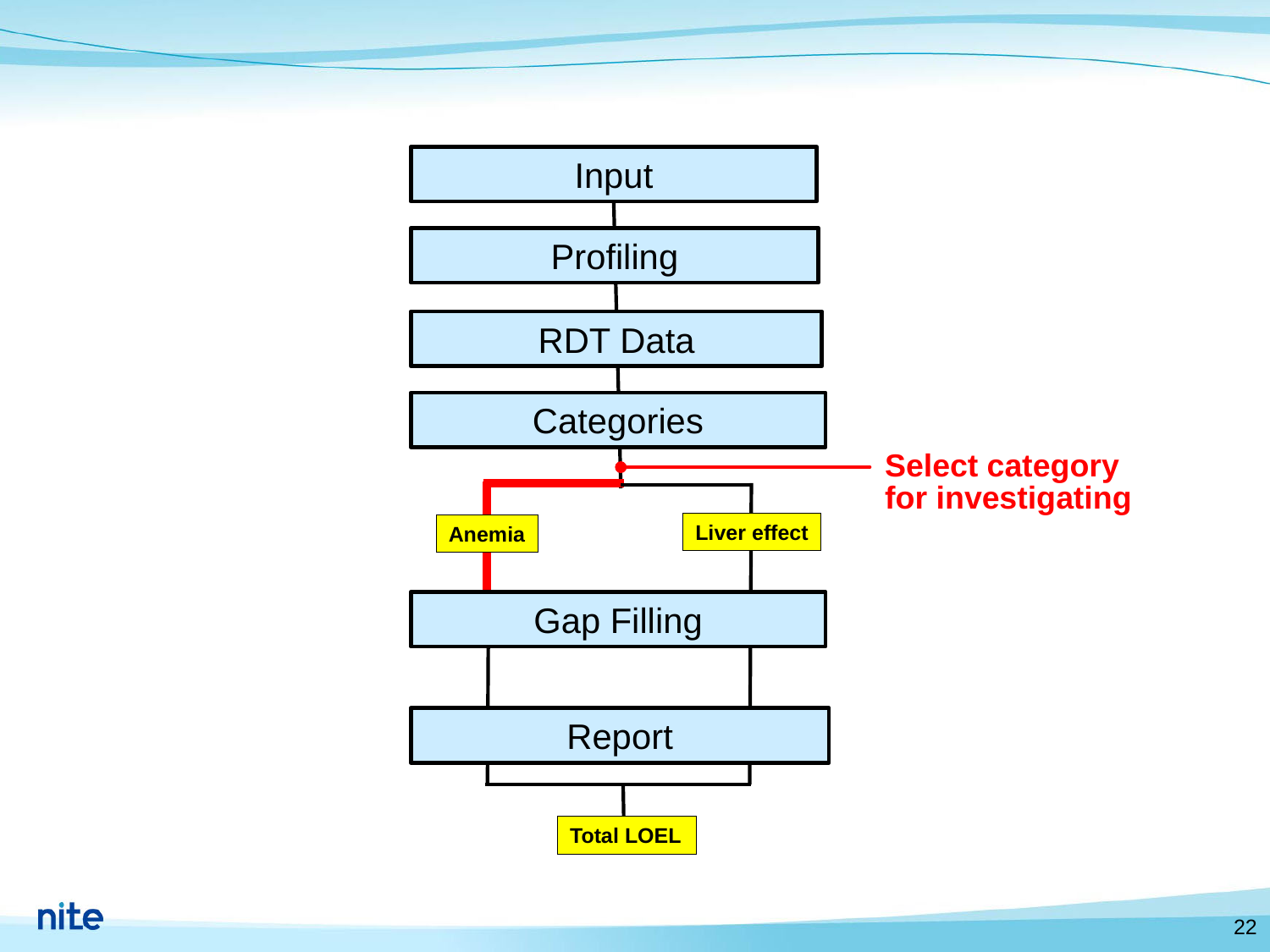

Input
Profiling
RDT Data
Categories
Select category for investigating
Liver effect
Anemia
Gap Filling
Report
Total LOEL
22